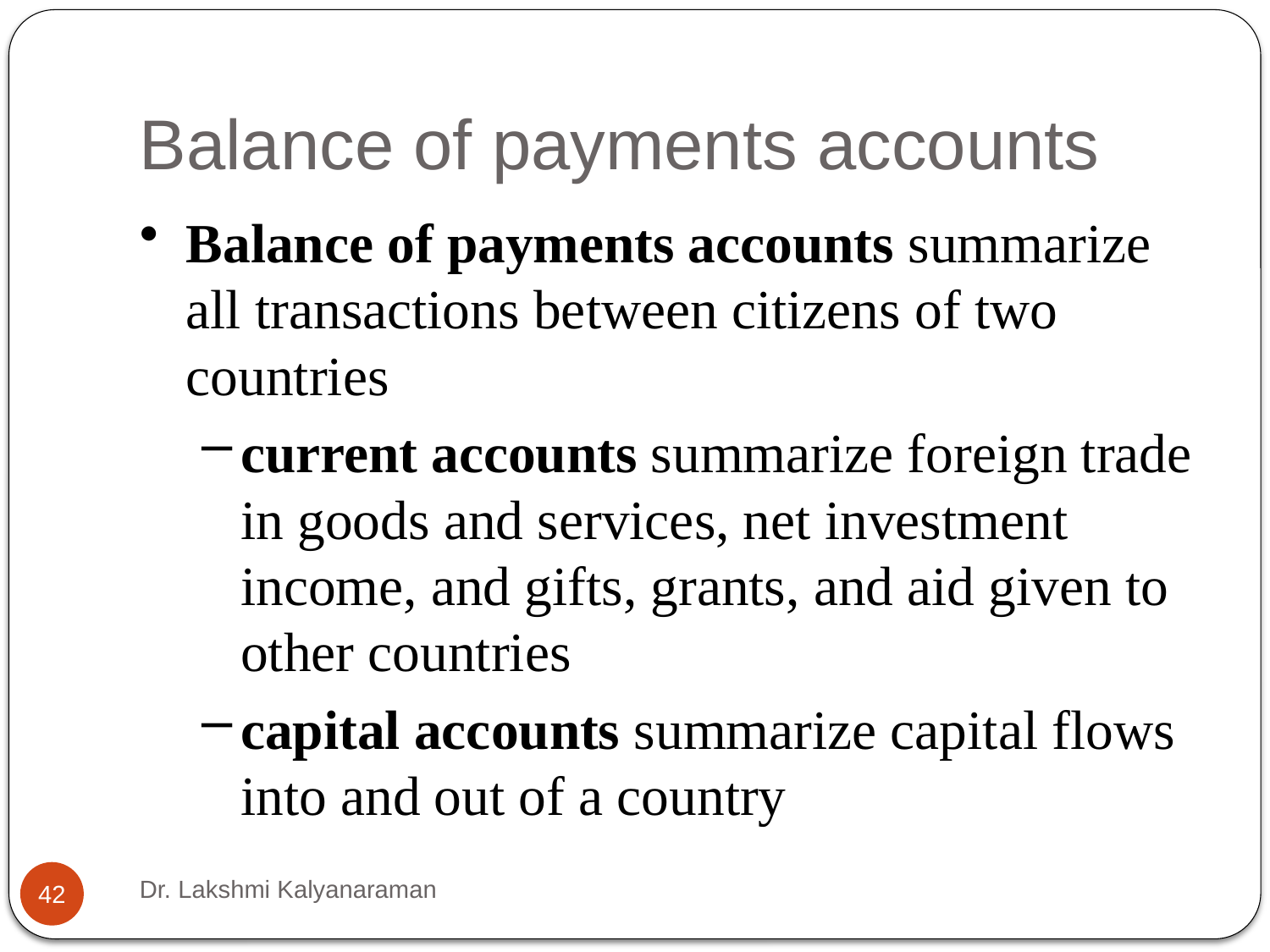

# Balance of payments accounts
Balance of payments accounts summarize all transactions between citizens of two countries
current accounts summarize foreign trade in goods and services, net investment income, and gifts, grants, and aid given to other countries
capital accounts summarize capital flows into and out of a country

Dr. Lakshmi Kalyanaraman
42